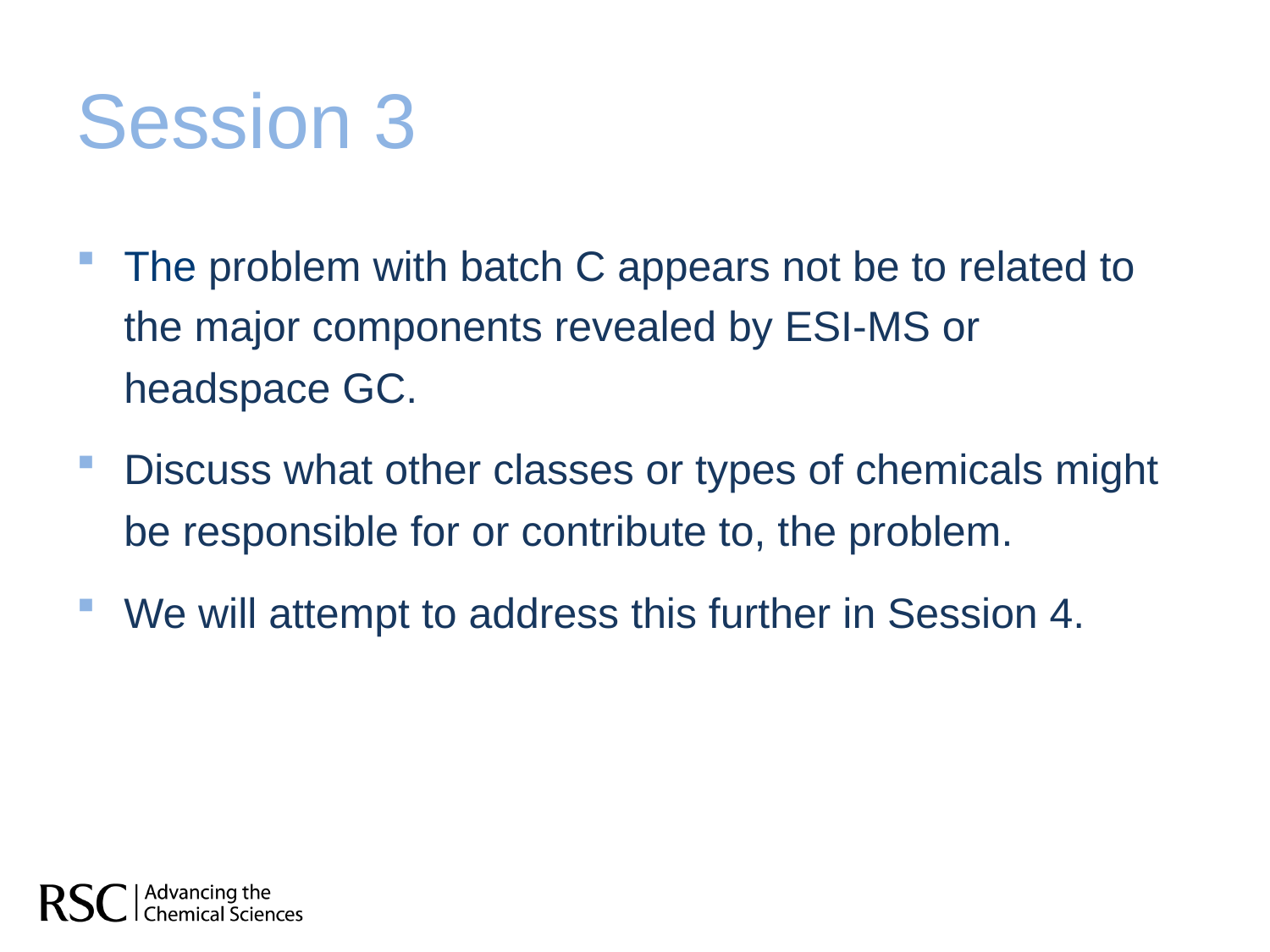

# Session 3
The problem with batch C appears not be to related to  the major components revealed by ESI-MS or headspace GC.
Discuss what other classes or types of chemicals might be responsible for or contribute to, the problem.
We will attempt to address this further in Session 4.